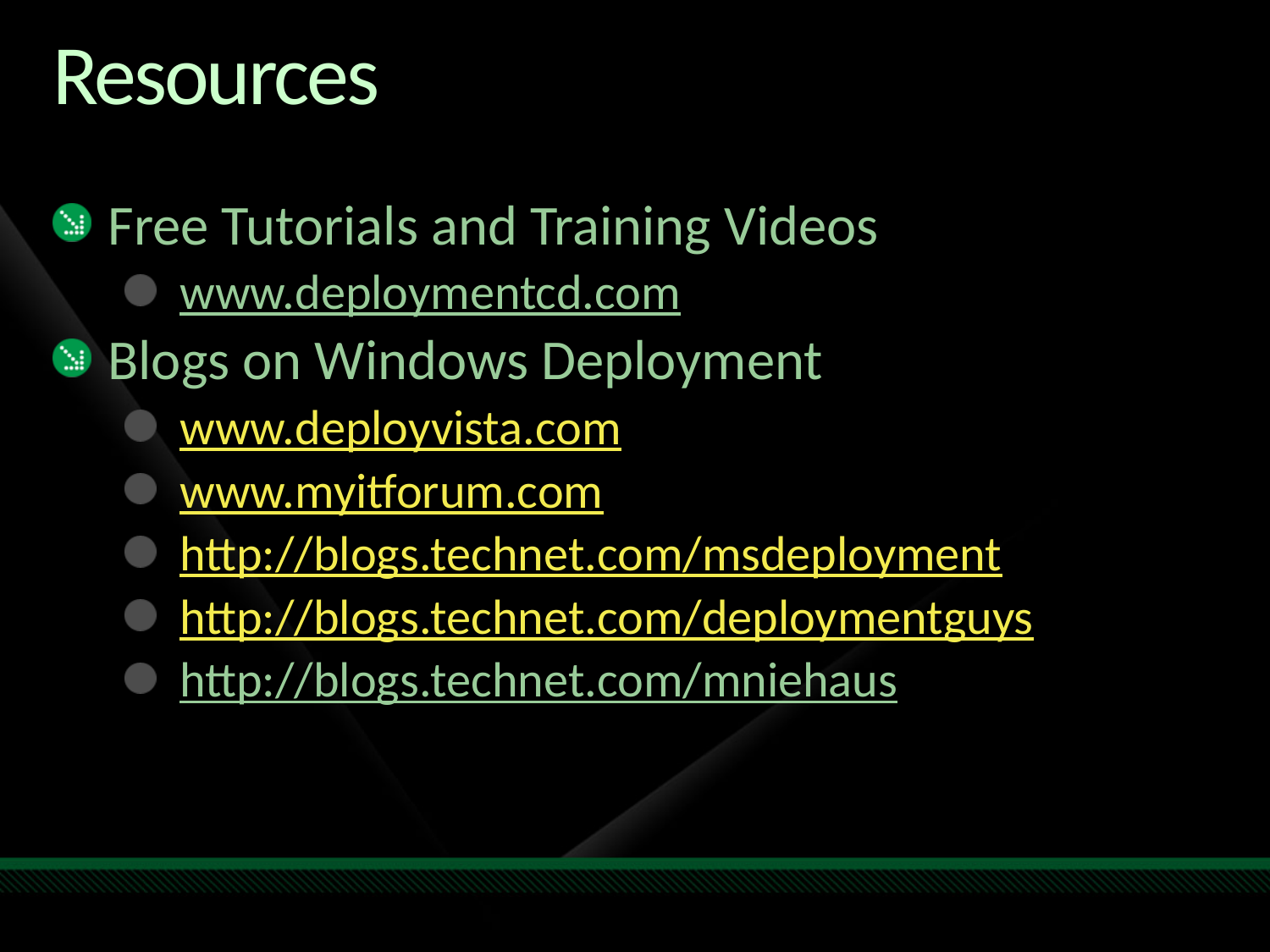

# Resources
Free Tutorials and Training Videos
www.deploymentcd.com
Blogs on Windows Deployment
www.deployvista.com
www.myitforum.com
http://blogs.technet.com/msdeployment
http://blogs.technet.com/deploymentguys
http://blogs.technet.com/mniehaus